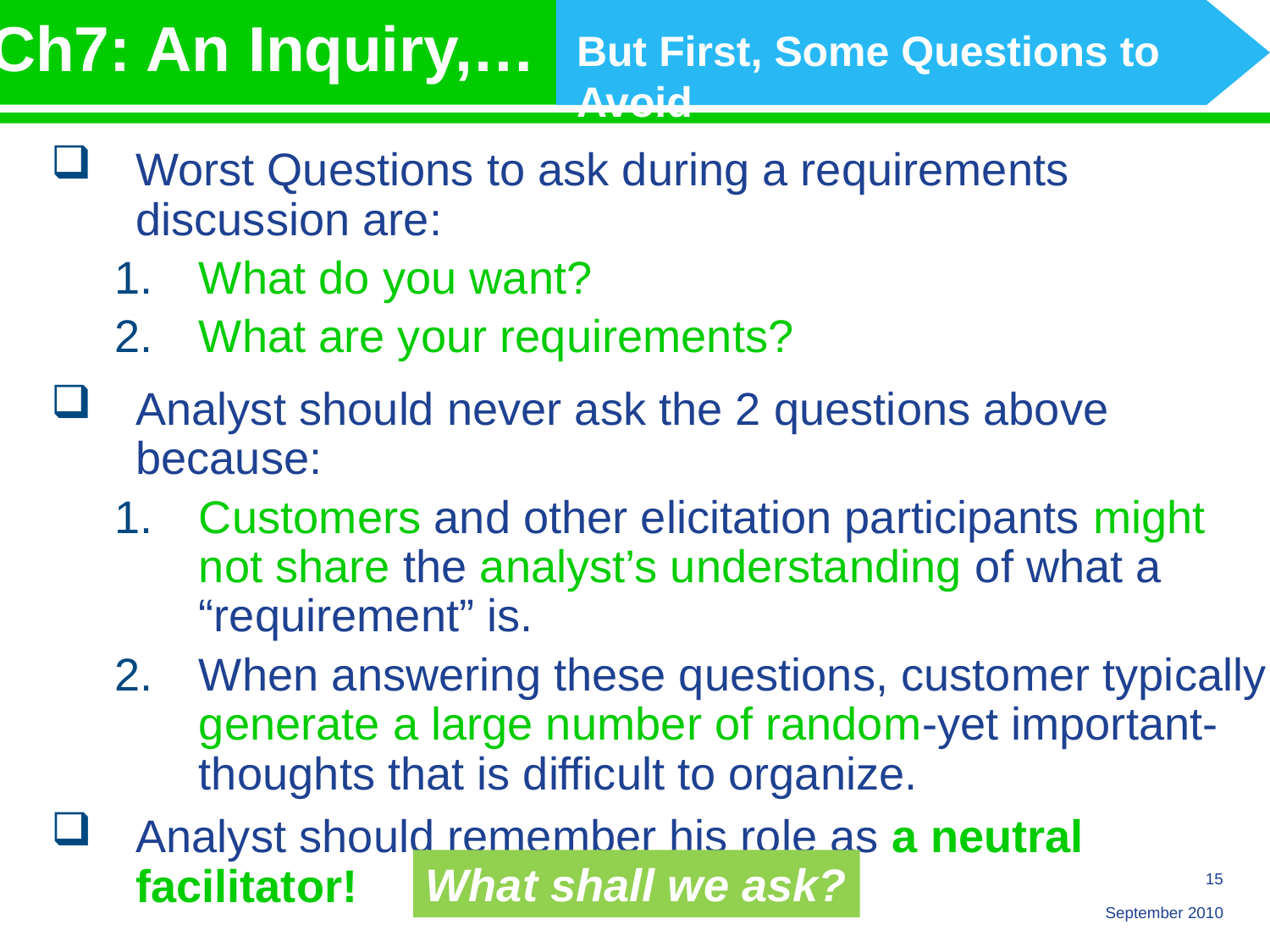

Ch7: An Inquiry,…
But First, Some Questions to Avoid

Worst Questions to ask during a requirements discussion are:
What do you want?
What are your requirements?
Analyst should never ask the 2 questions above because:
Customers and other elicitation participants might not share the analyst’s understanding of what a “requirement” is.
When answering these questions, customer typically generate a large number of random-yet important-thoughts that is difficult to organize.
Analyst should remember his role as a neutral facilitator!
What shall we ask?